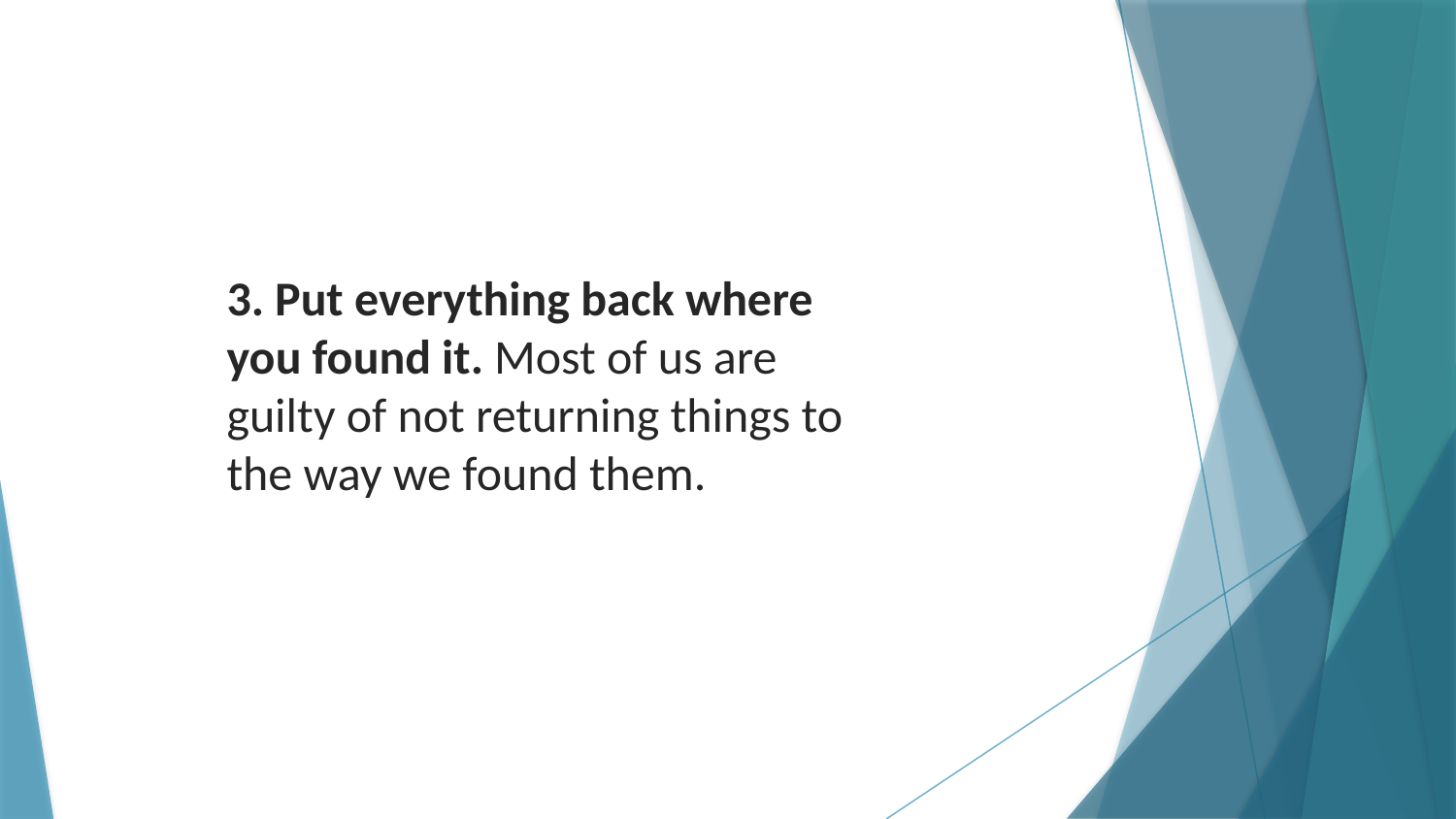

3. Put everything back where you found it. Most of us are guilty of not returning things to the way we found them.